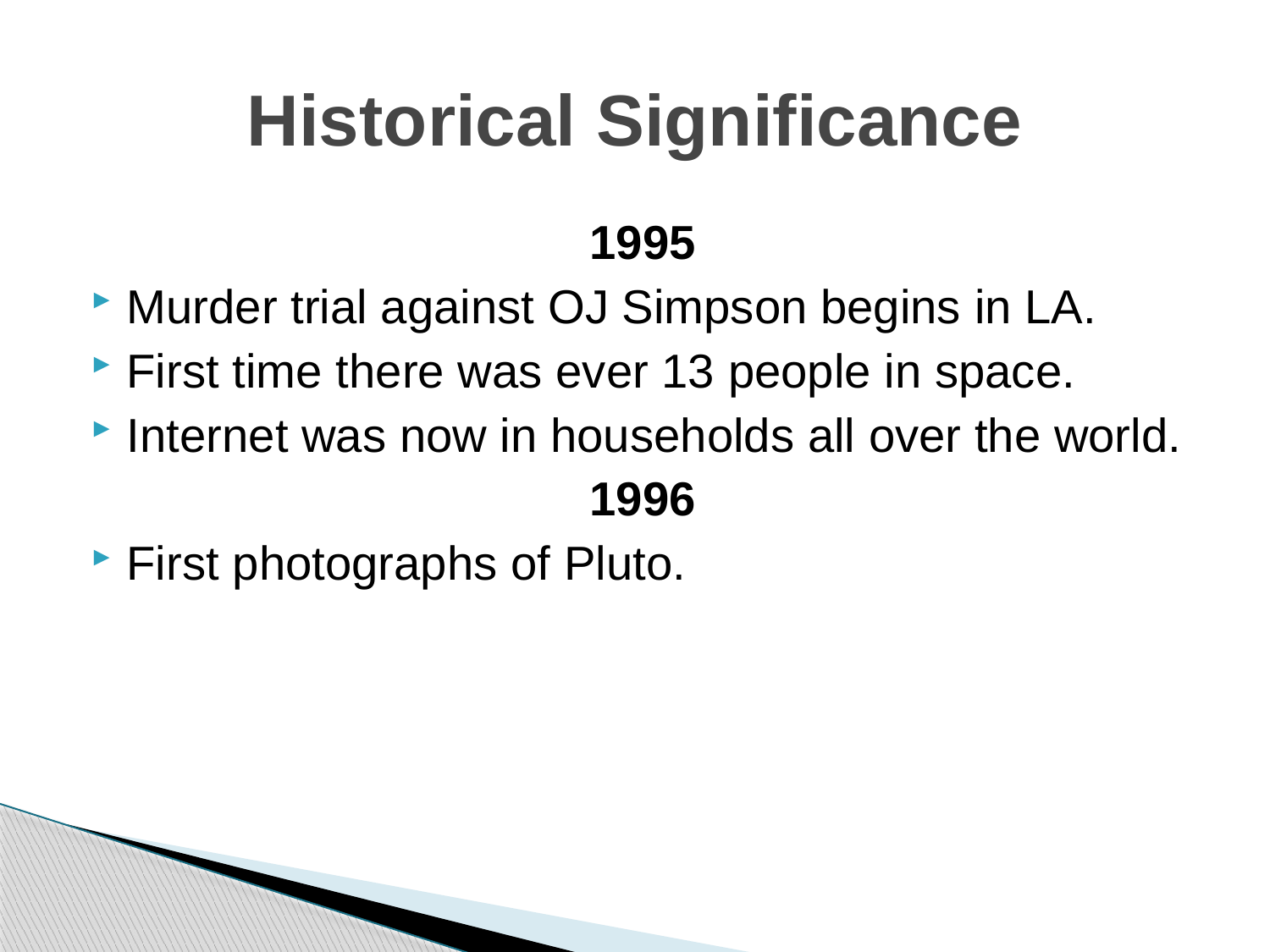

# Historical Significance
1995
Murder trial against OJ Simpson begins in LA.
First time there was ever 13 people in space.
Internet was now in households all over the world.
1996
First photographs of Pluto.